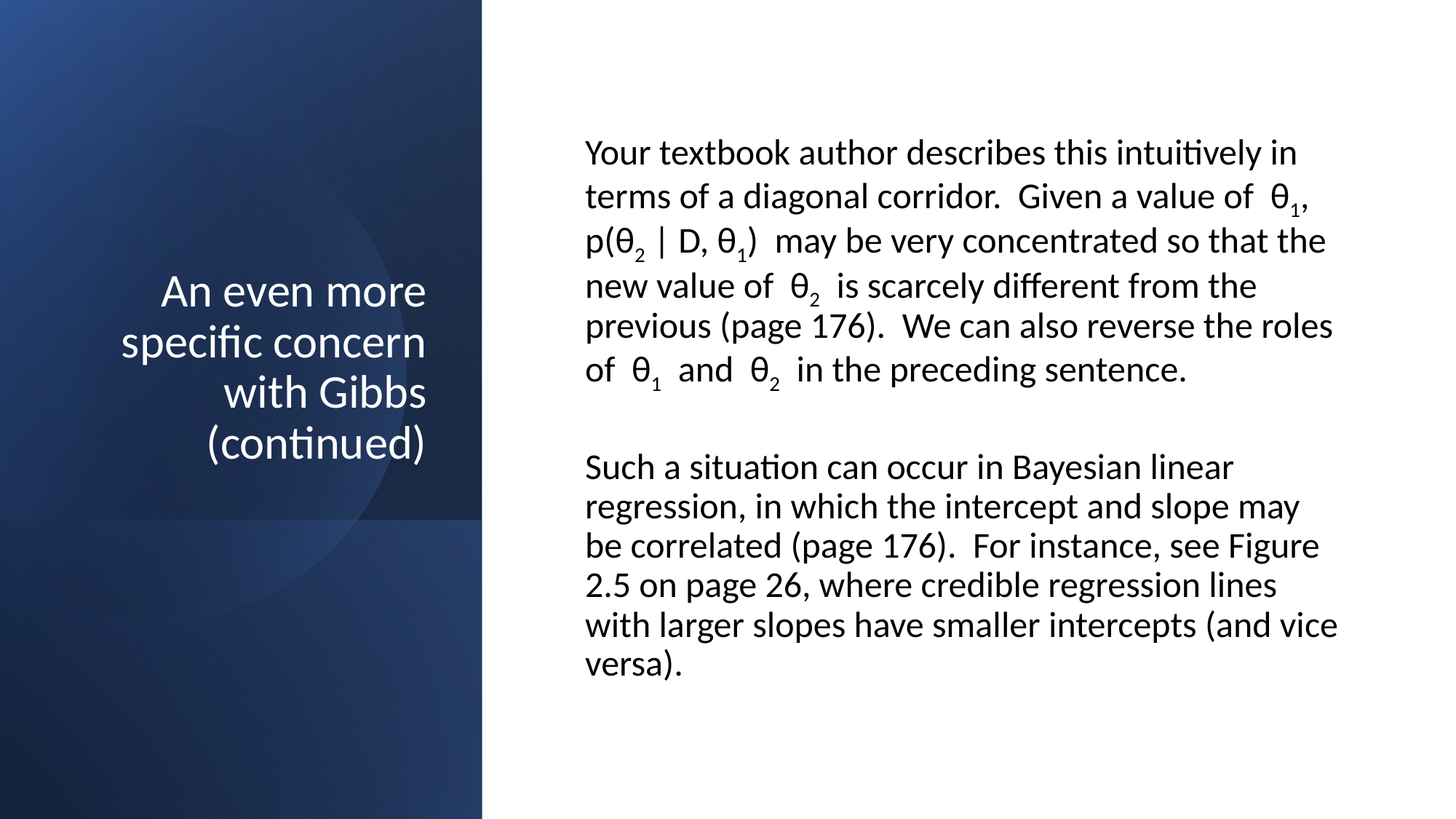

# An even more specific concern with Gibbs (continued)
Your textbook author describes this intuitively in terms of a diagonal corridor.  Given a value of  θ1,  p(θ2 | D, θ1)  may be very concentrated so that the new value of  θ2  is scarcely different from the previous (page 176).  We can also reverse the roles of  θ1  and  θ2  in the preceding sentence.

Such a situation can occur in Bayesian linear regression, in which the intercept and slope may be correlated (page 176).  For instance, see Figure 2.5 on page 26, where credible regression lines with larger slopes have smaller intercepts (and vice versa).